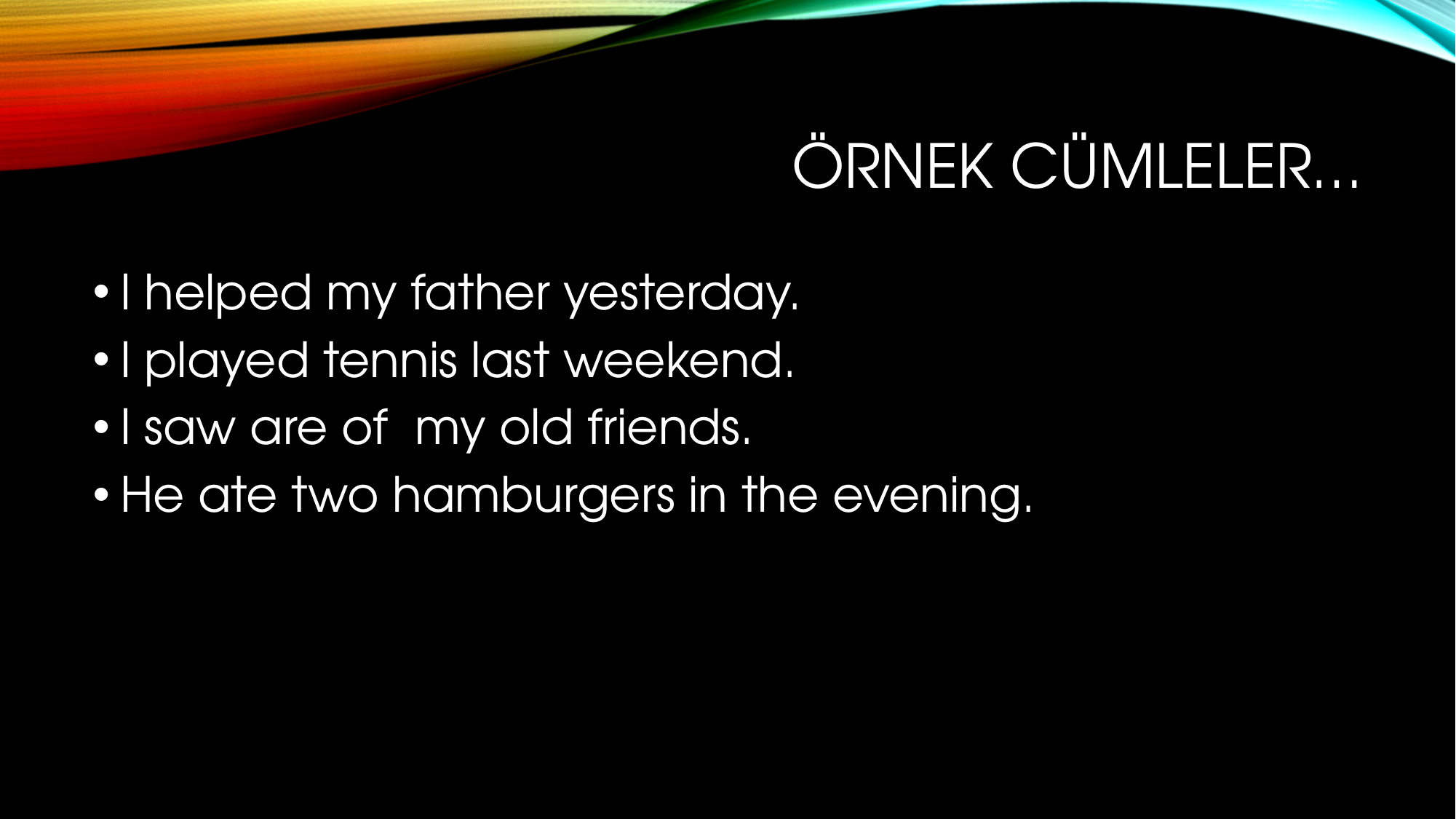

# Örnek cümleler…
I helped my father yesterday.
I played tennis last weekend.
I saw are of  my old friends.
He ate two hamburgers in the evening.